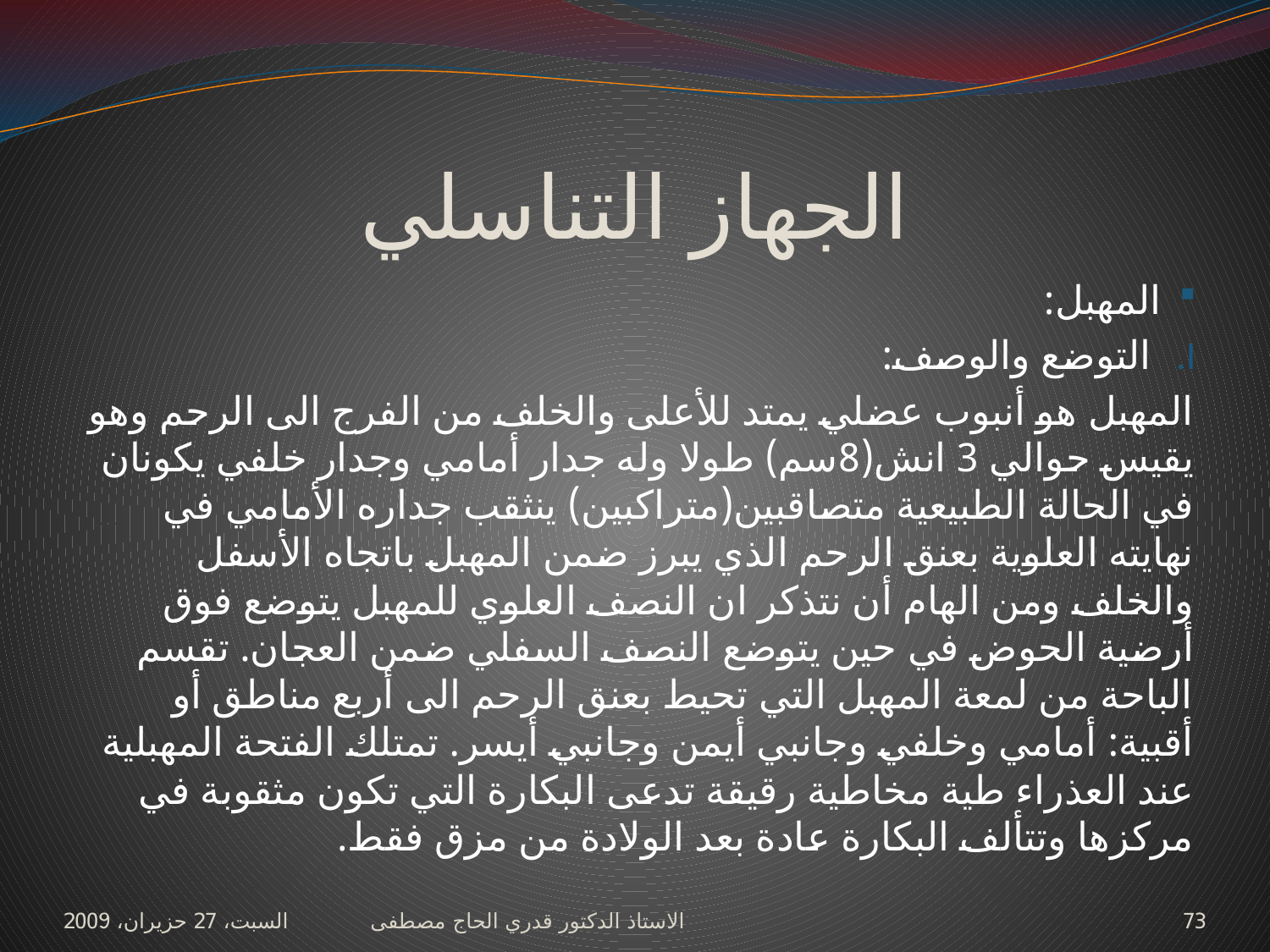

# الجهاز التناسلي
المهبل:
التوضع والوصف:
المهبل هو أنبوب عضلي يمتد للأعلى والخلف من الفرج الى الرحم وهو يقيس حوالي 3 انش(8سم) طولا وله جدار أمامي وجدار خلفي يكونان في الحالة الطبيعية متصاقبين(متراكبين) ينثقب جداره الأمامي في نهايته العلوية بعنق الرحم الذي يبرز ضمن المهبل باتجاه الأسفل والخلف ومن الهام أن نتذكر ان النصف العلوي للمهبل يتوضع فوق أرضية الحوض في حين يتوضع النصف السفلي ضمن العجان. تقسم الباحة من لمعة المهبل التي تحيط بعنق الرحم الى أربع مناطق أو أقبية: أمامي وخلفي وجانبي أيمن وجانبي أيسر. تمتلك الفتحة المهبلية عند العذراء طية مخاطية رقيقة تدعى البكارة التي تكون مثقوبة في مركزها وتتألف البكارة عادة بعد الولادة من مزق فقط.
السبت، 27 حزيران، 2009
الاستاذ الدكتور قدري الحاج مصطفى
73